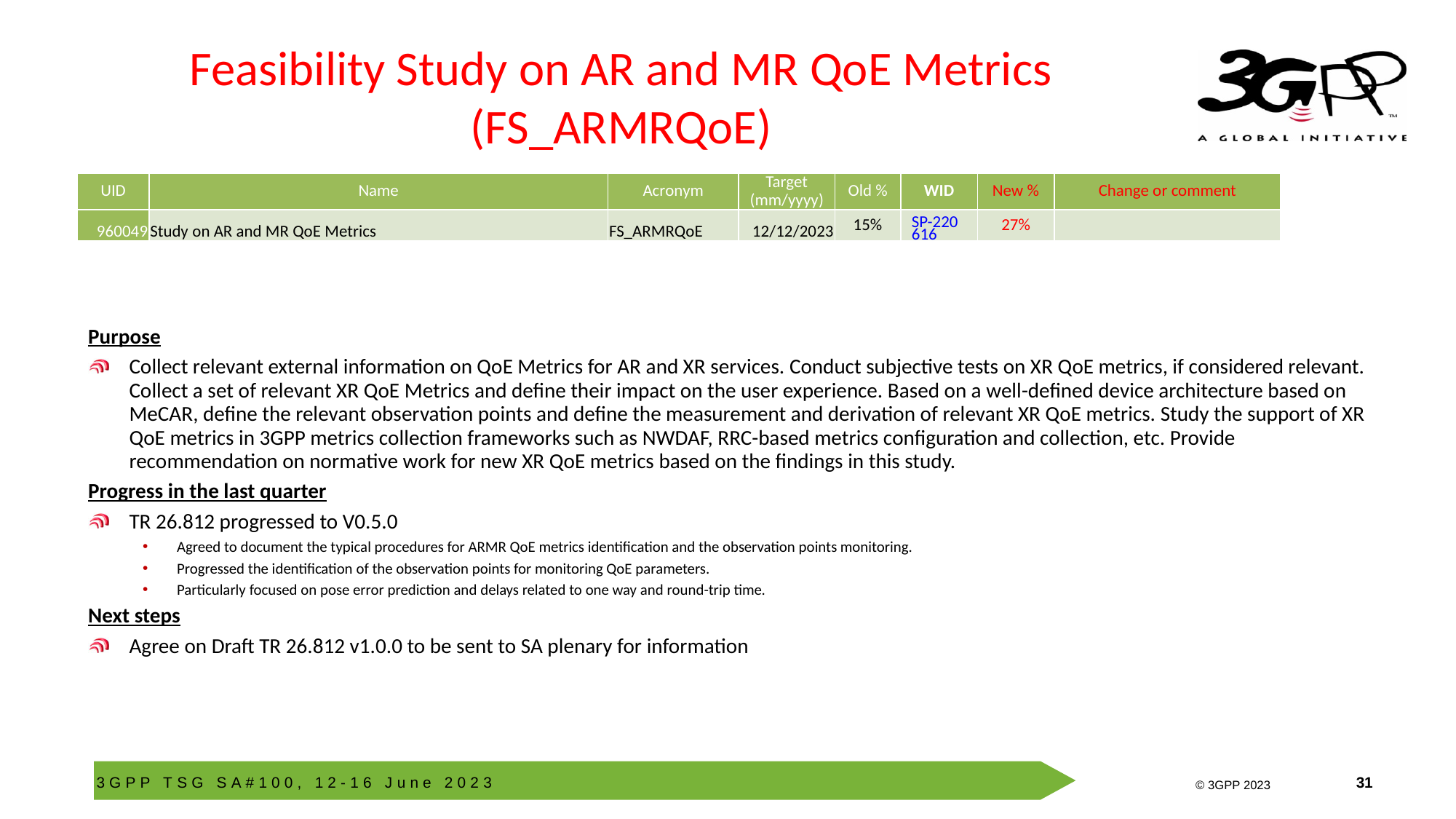

# Feasibility Study on AR and MR QoE Metrics (FS_ARMRQoE)
| UID | Name | Acronym | Target (mm/yyyy) | Old % | WID | New % | Change or comment |
| --- | --- | --- | --- | --- | --- | --- | --- |
| 960049 | Study on AR and MR QoE Metrics | FS\_ARMRQoE | 12/12/2023 | 15% | SP-220616 | 27% |  |
Purpose
Collect relevant external information on QoE Metrics for AR and XR services. Conduct subjective tests on XR QoE metrics, if considered relevant. Collect a set of relevant XR QoE Metrics and define their impact on the user experience. Based on a well-defined device architecture based on MeCAR, define the relevant observation points and define the measurement and derivation of relevant XR QoE metrics. Study the support of XR QoE metrics in 3GPP metrics collection frameworks such as NWDAF, RRC-based metrics configuration and collection, etc. Provide recommendation on normative work for new XR QoE metrics based on the findings in this study.
Progress in the last quarter
TR 26.812 progressed to V0.5.0
Agreed to document the typical procedures for ARMR QoE metrics identification and the observation points monitoring.
Progressed the identification of the observation points for monitoring QoE parameters.
Particularly focused on pose error prediction and delays related to one way and round-trip time.
Next steps
Agree on Draft TR 26.812 v1.0.0 to be sent to SA plenary for information